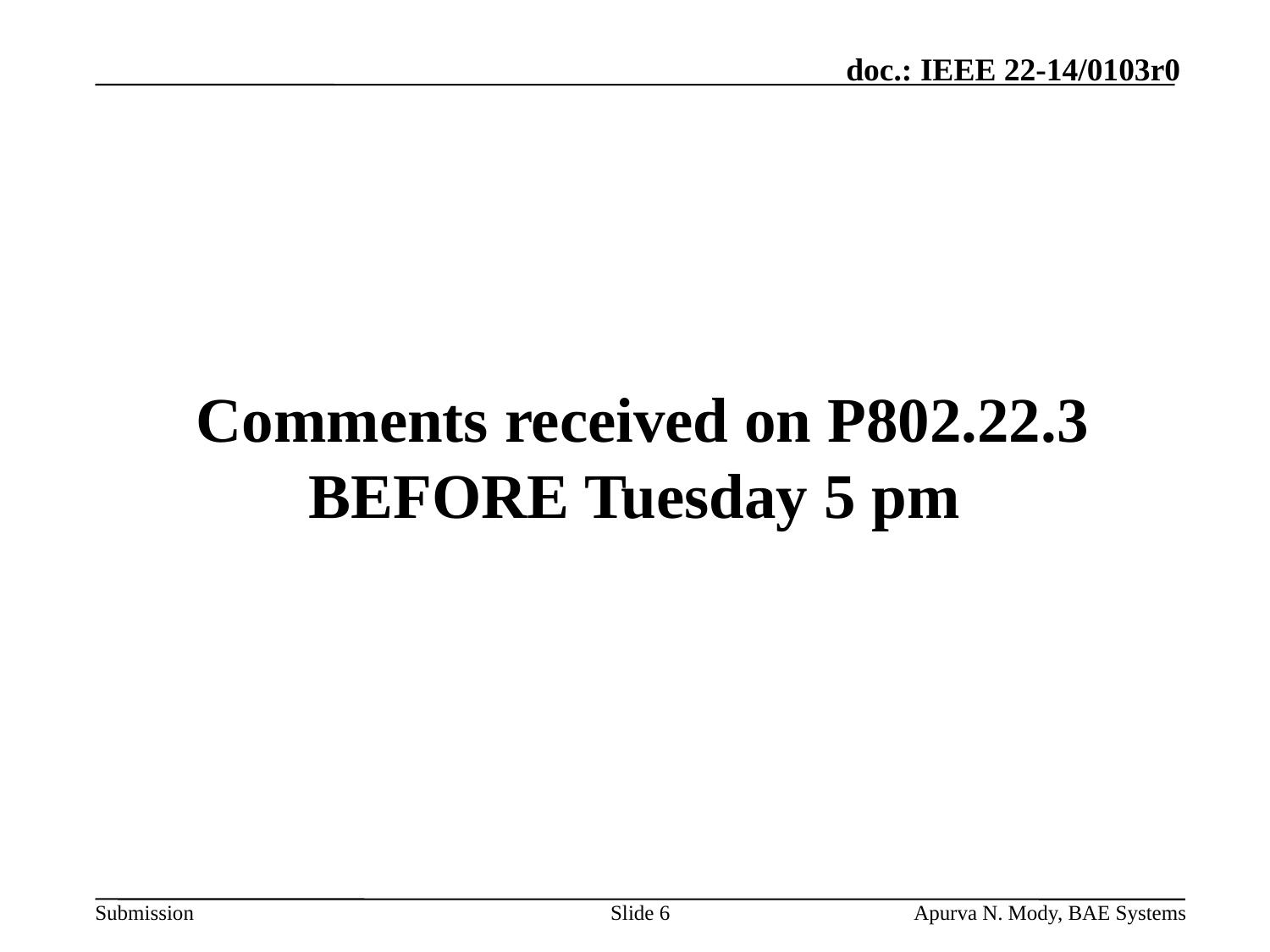

# Comments received on P802.22.3 BEFORE Tuesday 5 pm
Slide 6
Apurva N. Mody, BAE Systems